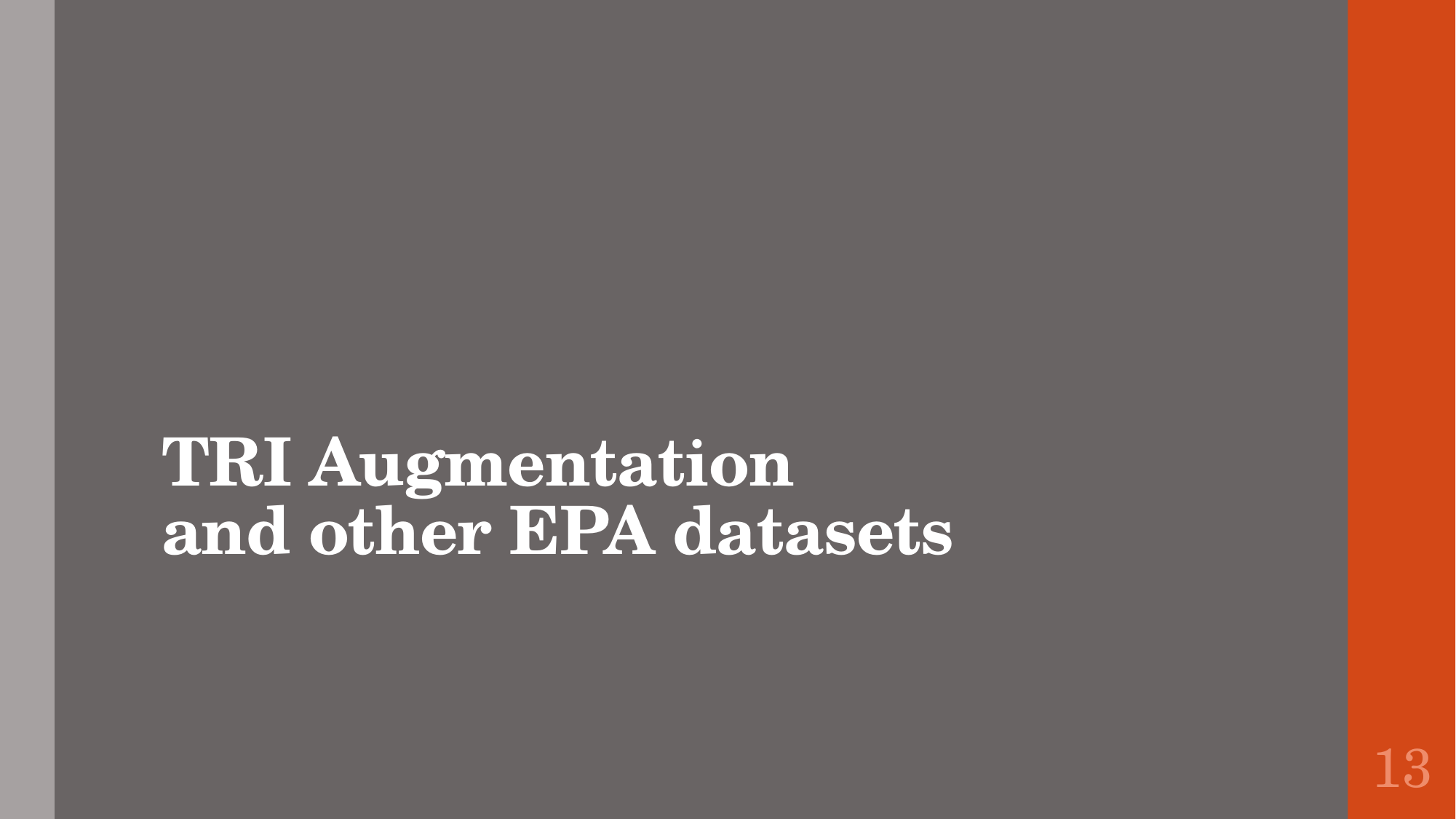

# TRI Augmentation and other EPA datasets

13